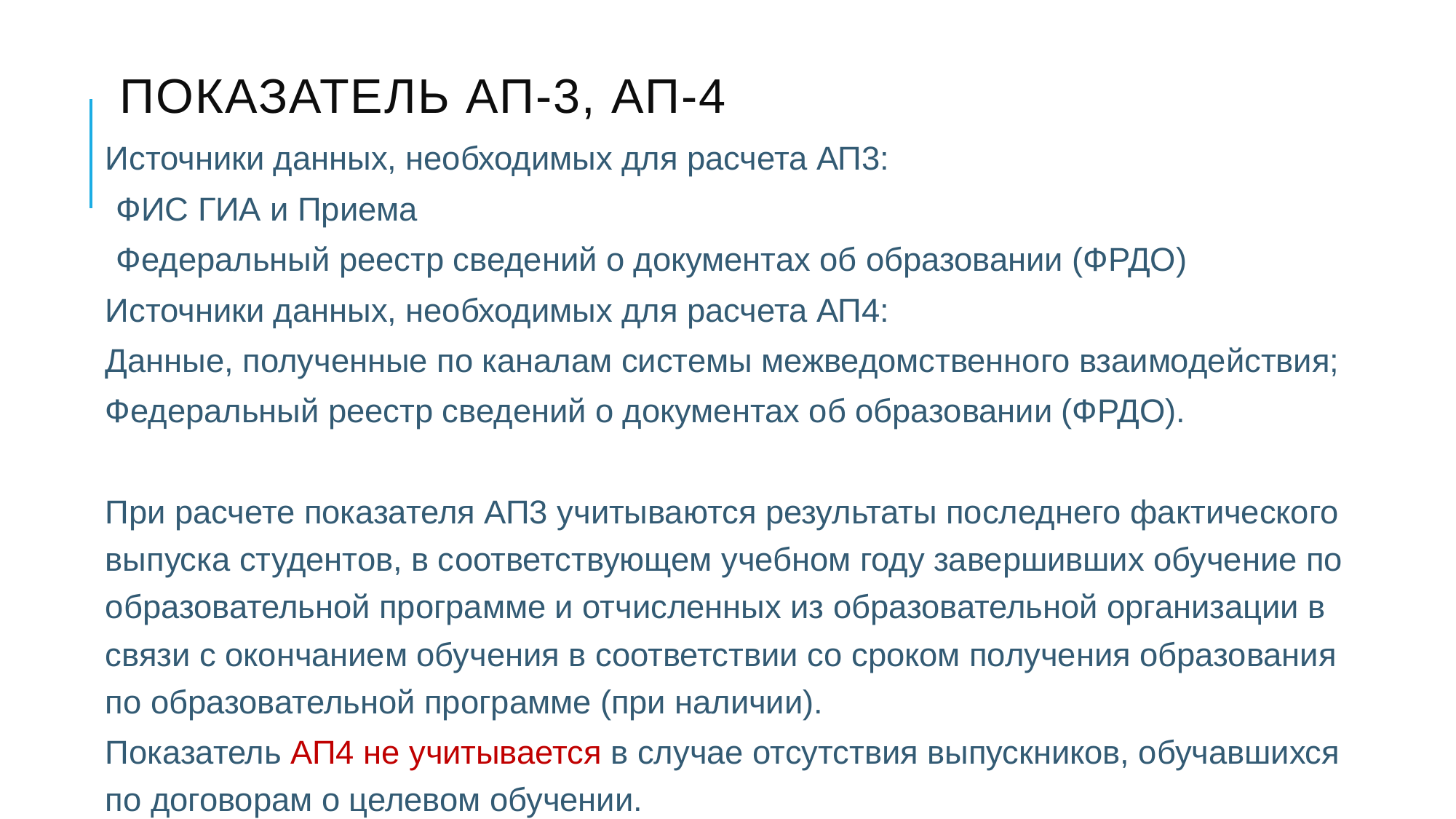

# Показатель АП-3, АП-4
Источники данных, необходимых для расчета АП3:
ФИС ГИА и Приема
Федеральный реестр сведений о документах об образовании (ФРДО)
Источники данных, необходимых для расчета АП4:
Данные, полученные по каналам системы межведомственного взаимодействия;
Федеральный реестр сведений о документах об образовании (ФРДО).

При расчете показателя АП3 учитываются результаты последнего фактического выпуска студентов, в соответствующем учебном году завершивших обучение по образовательной программе и отчисленных из образовательной организации в связи с окончанием обучения в соответствии со сроком получения образования по образовательной программе (при наличии).
Показатель АП4 не учитывается в случае отсутствия выпускников, обучавшихся по договорам о целевом обучении.